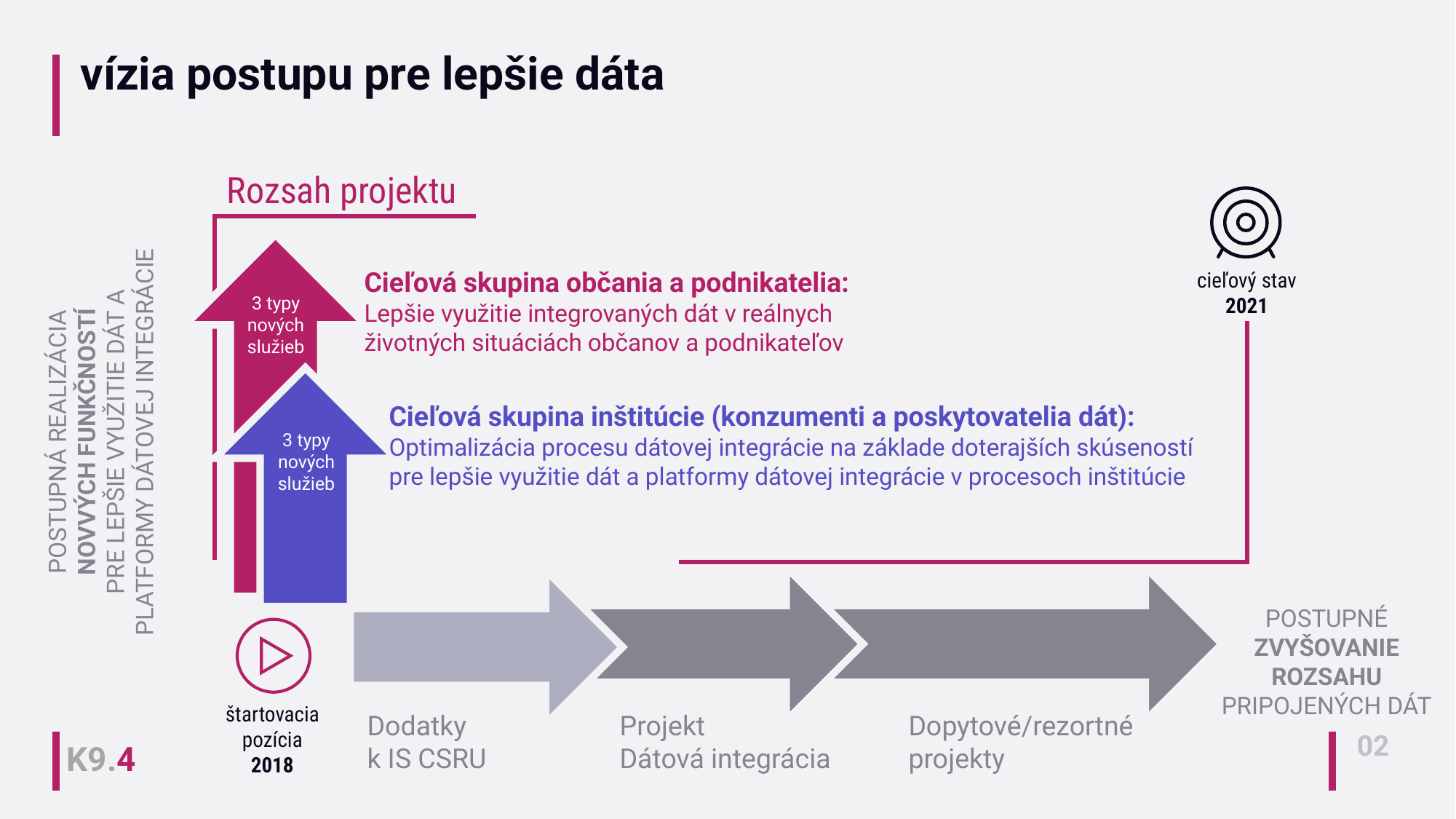

# vízia postupu pre lepšie dáta
Rozsah projektu

Cieľová skupina občania a podnikatelia:
Lepšie využitie integrovaných dát v reálnych životných situáciách občanov a podnikateľov
cieľový stav
2021
3 typy nových
služieb

POSTUPNÁ REALIZÁCIA
NOVVÝCH FUNKČNOSTÍ
PRE LEPŠIE VYUŽITIE DÁT A PLATFORMY DÁTOVEJ INTEGRÁCIE
Cieľová skupina inštitúcie (konzumenti a poskytovatelia dát):
Optimalizácia procesu dátovej integrácie na základe doterajších skúseností pre lepšie využitie dát a platformy dátovej integrácie v procesoch inštitúcie

3 typy nových
služieb

POSTUPNÉ
ZVYŠOVANIE ROZSAHU
PRIPOJENÝCH DÁT

štartovacia pozícia
2018
Dodatky
k IS CSRU
Projekt
Dátová integrácia
Dopytové/rezortné projekty
02